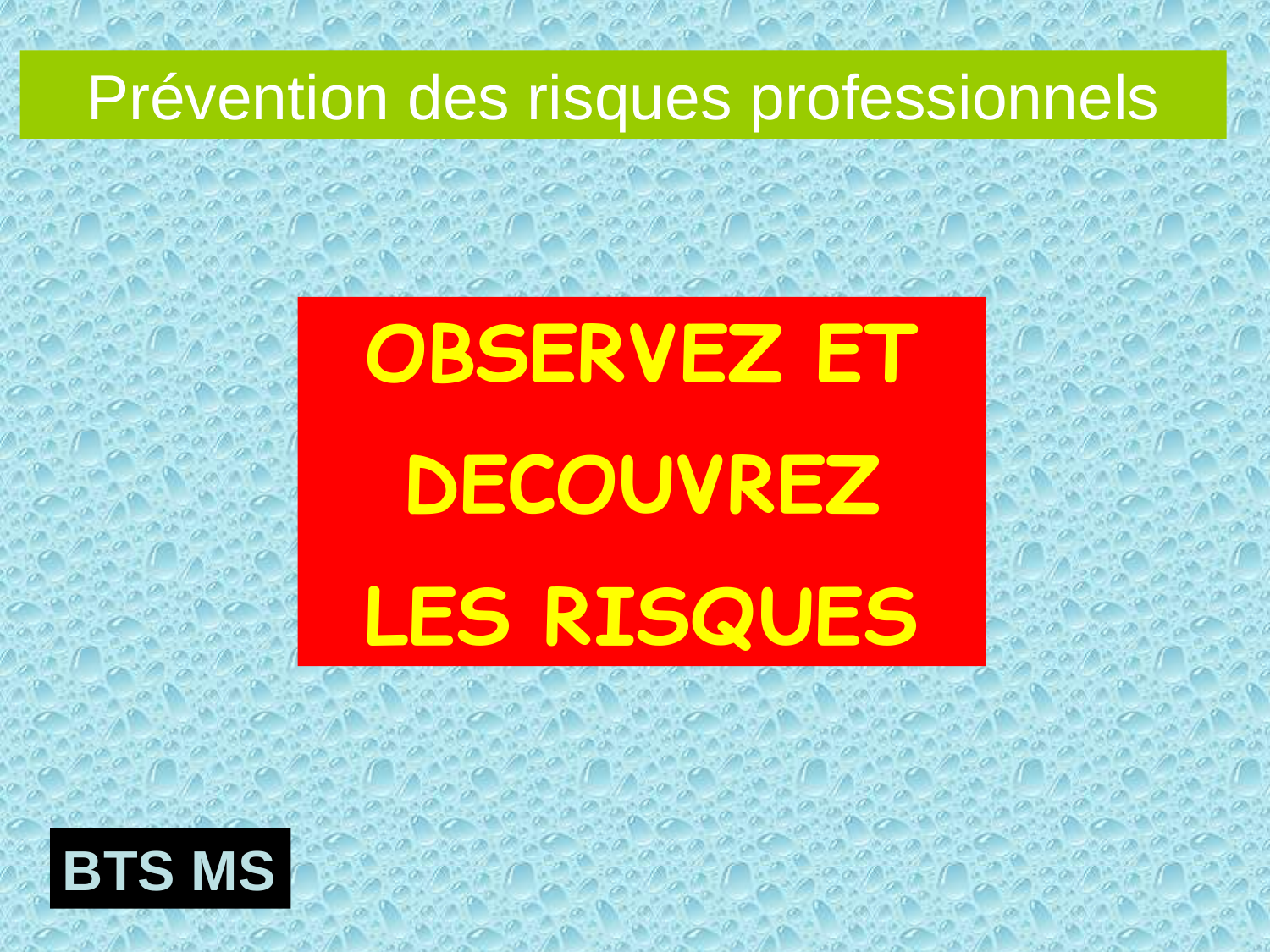

Prévention des risques professionnels
OBSERVEZ ET
DECOUVREZ
LES RISQUES
BTS MS